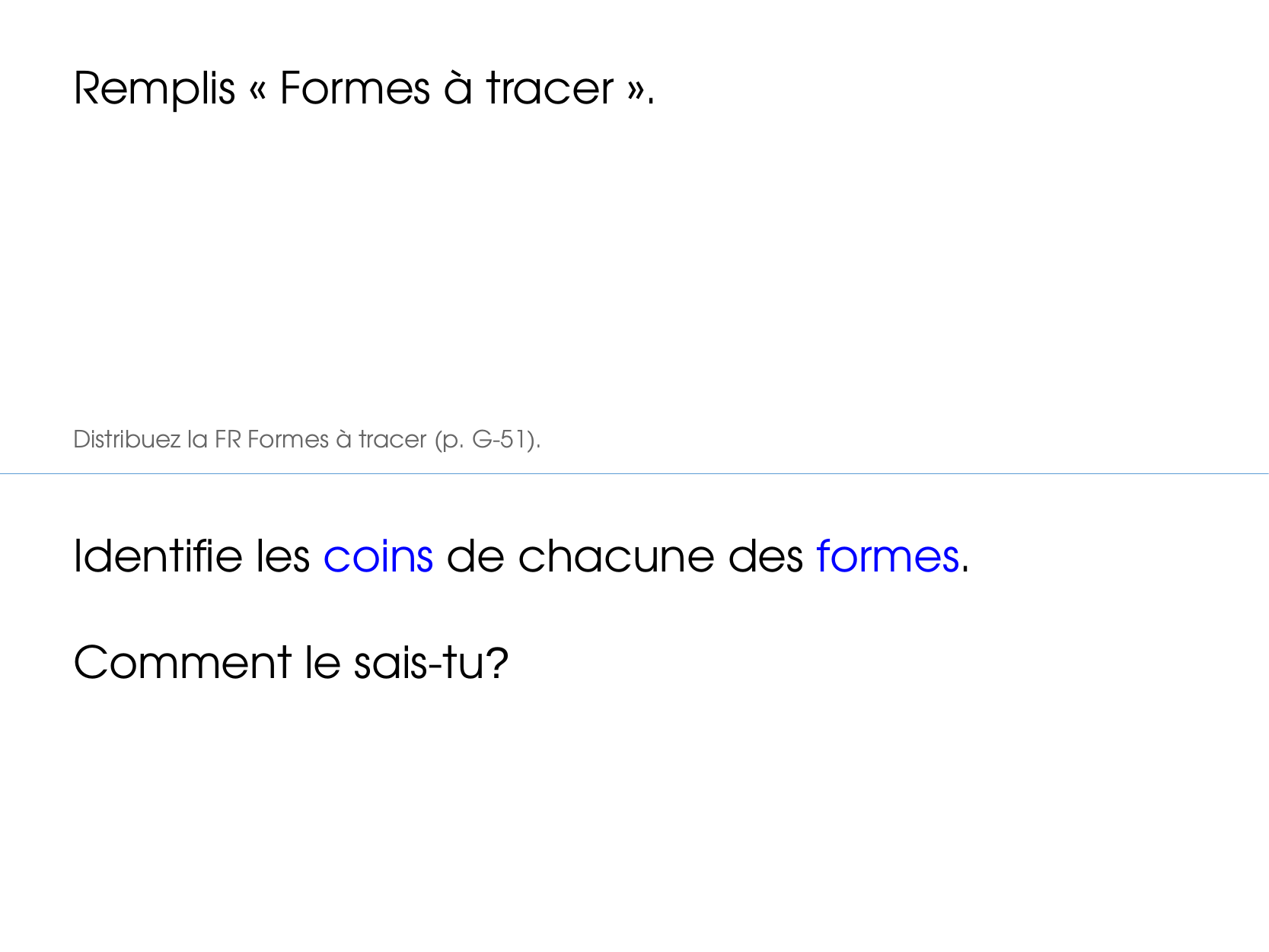

Remplis « Formes à tracer ».
Distribuez la FR Formes à tracer (p. G-51).
Identifie les coins de chacune des formes.

Comment le sais-tu?